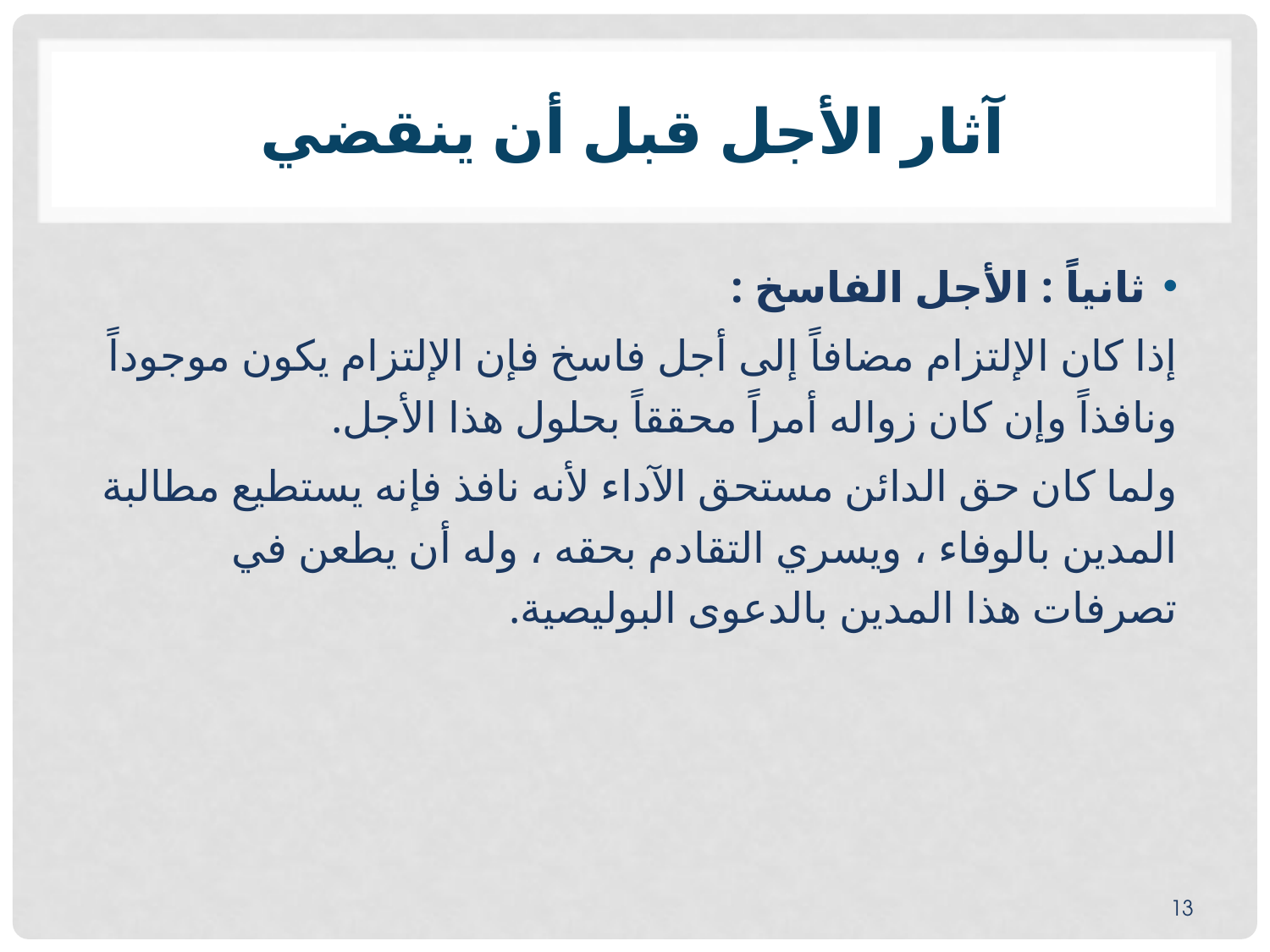

# آثار الأجل قبل أن ينقضي
ثانياً : الأجل الفاسخ :
إذا كان الإلتزام مضافاً إلى أجل فاسخ فإن الإلتزام يكون موجوداً ونافذاً وإن كان زواله أمراً محققاً بحلول هذا الأجل.
ولما كان حق الدائن مستحق الآداء لأنه نافذ فإنه يستطيع مطالبة المدين بالوفاء ، ويسري التقادم بحقه ، وله أن يطعن في تصرفات هذا المدين بالدعوى البوليصية.
13